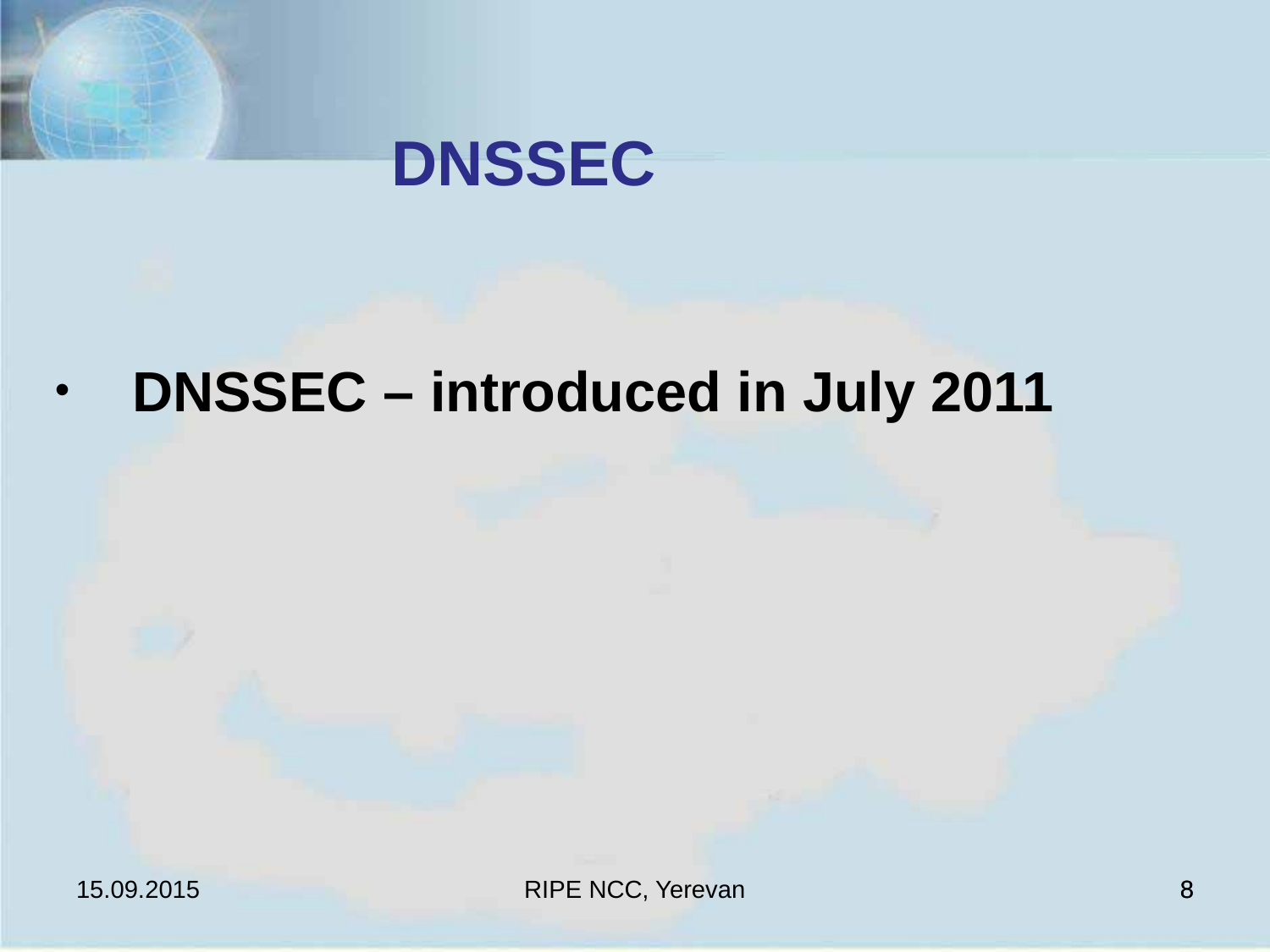

# DNSSEC
    DNSSEC – introduced in July 2011

15.09.2015
RIPE NCC, Yerevan
8
8